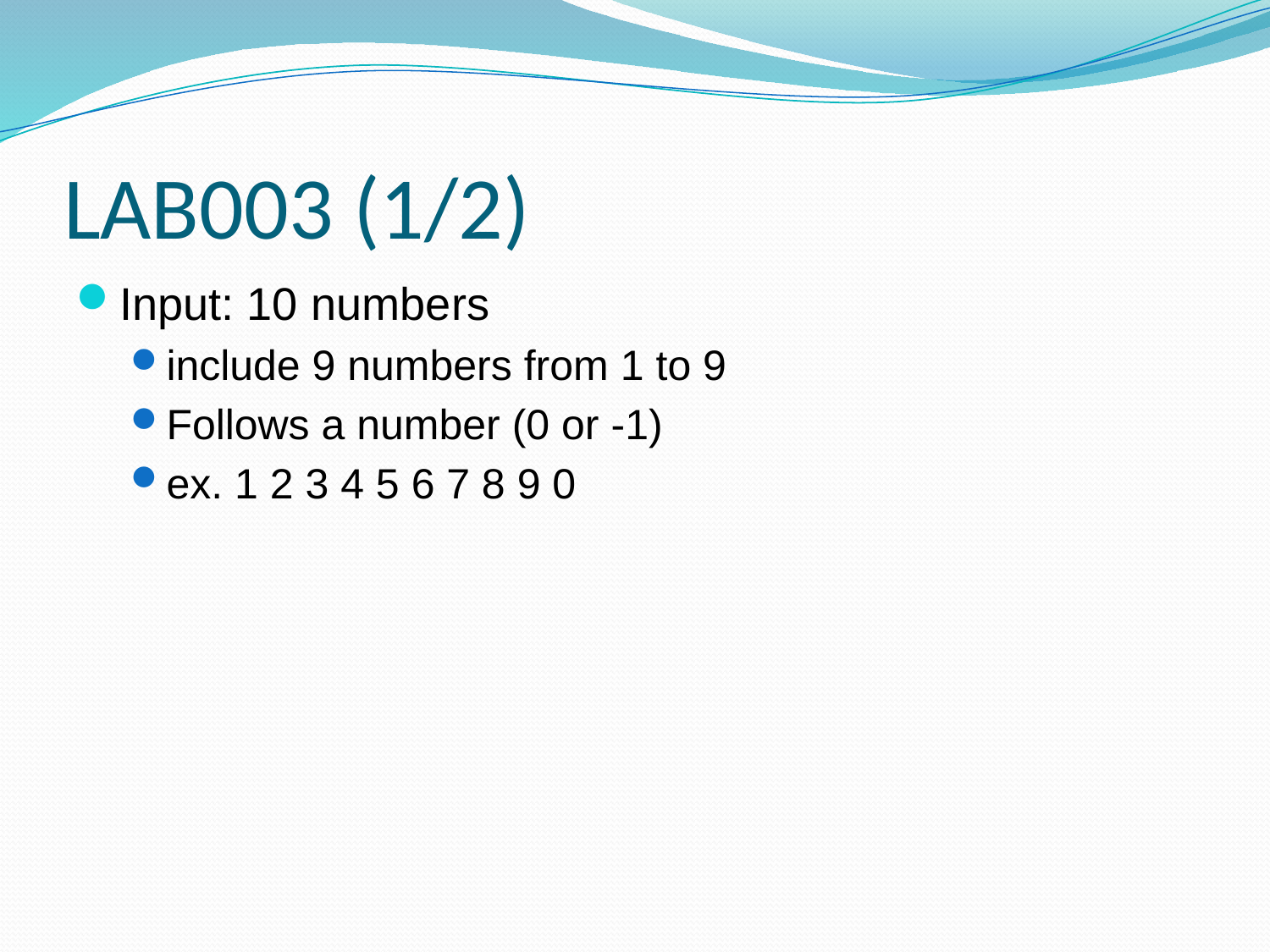

# LAB003 (1/2)
Input: 10 numbers
include 9 numbers from 1 to 9
Follows a number (0 or -1)
ex. 1 2 3 4 5 6 7 8 9 0